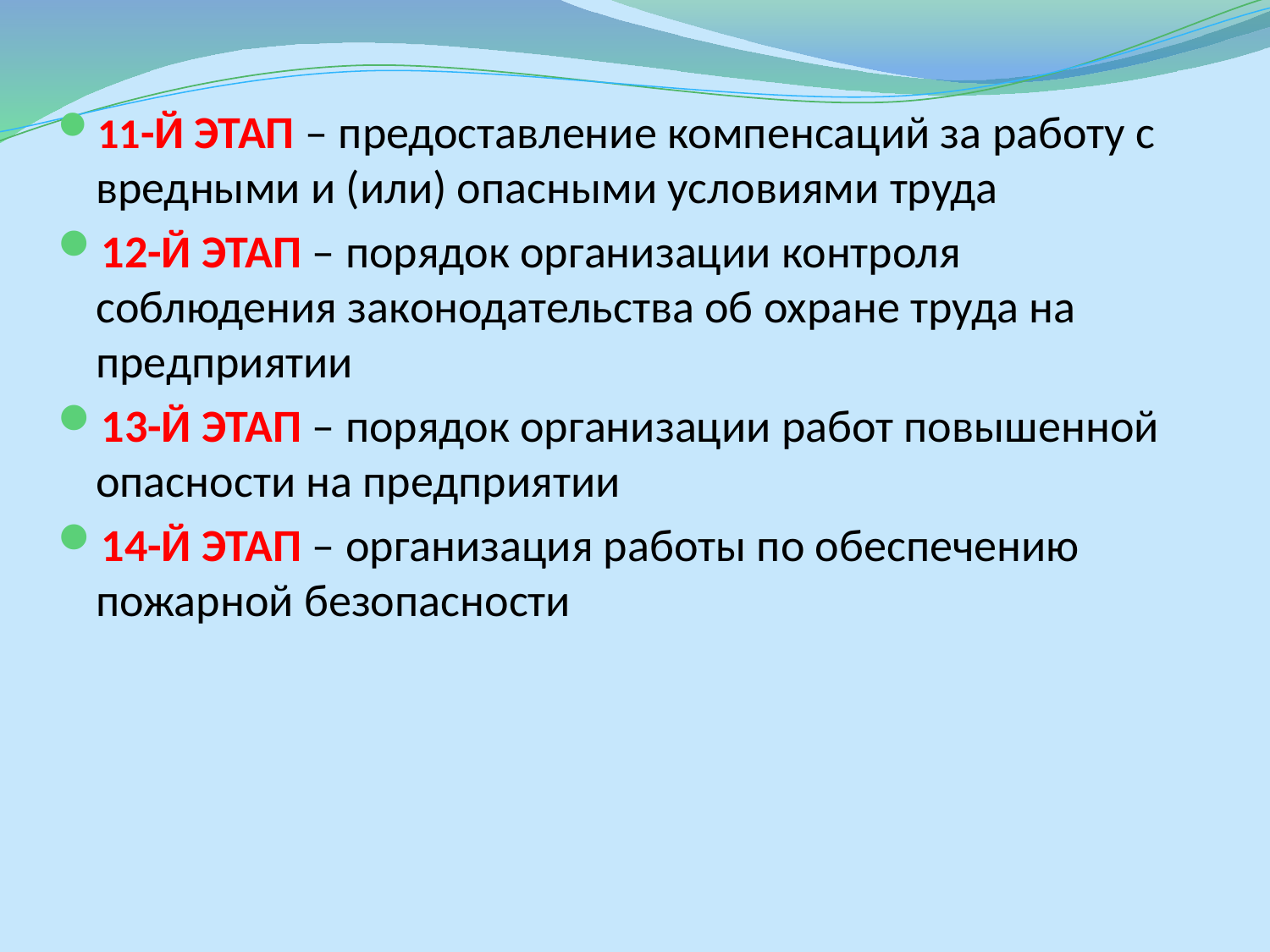

11-Й ЭТАП – предоставление компенсаций за работу с вредными и (или) опасными условиями труда
12-Й ЭТАП – порядок организации контроля соблюдения законодательства об охране труда на предприятии
13-Й ЭТАП – порядок организации работ повышенной опасности на предприятии
14-Й ЭТАП – организация работы по обеспечению пожарной безопасности